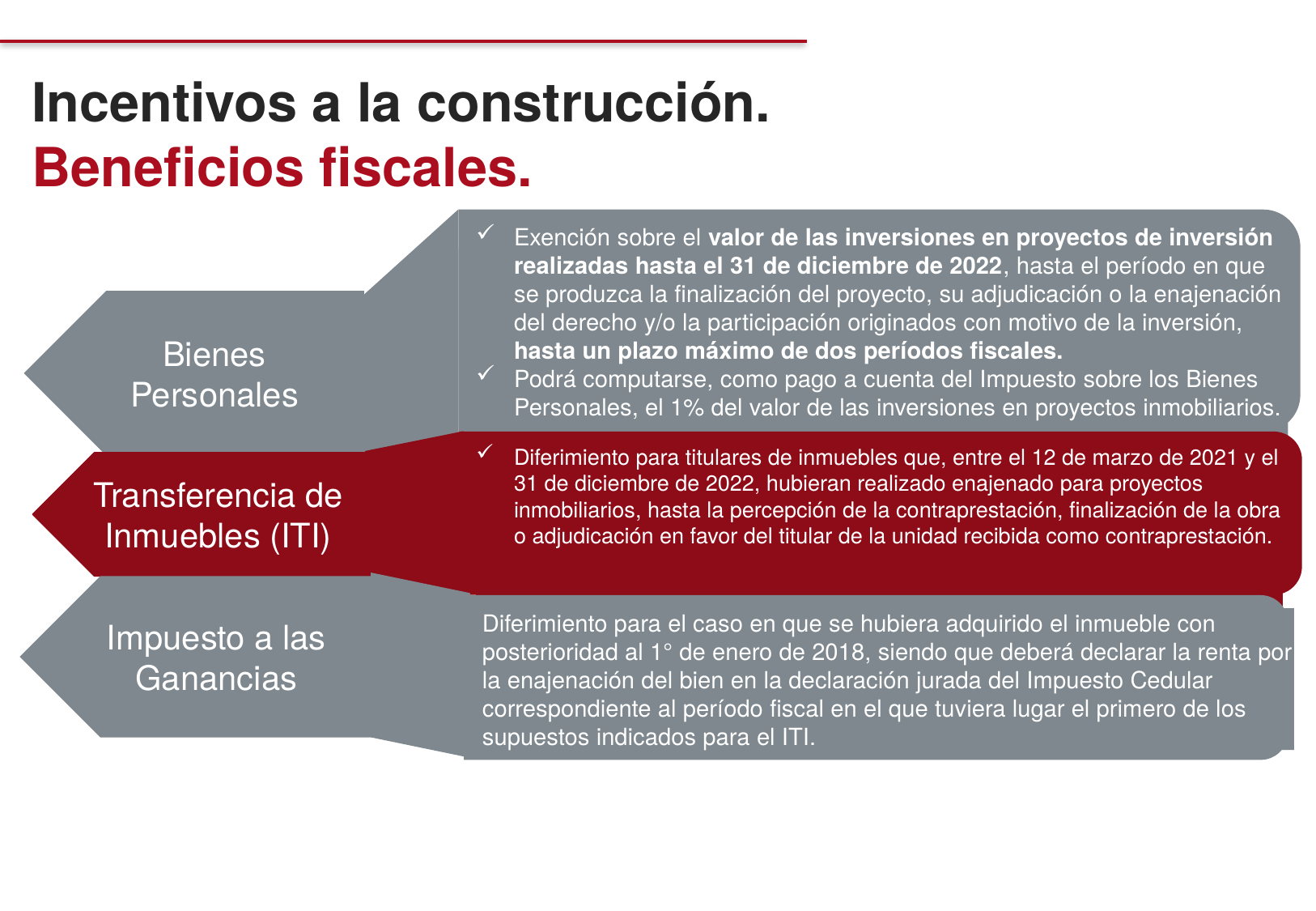

Incentivos a la construcción.
Beneficios fiscales.

Exención sobre el valor de las inversiones en proyectos de inversión realizadas hasta el 31 de diciembre de 2022, hasta el período en que se produzca la finalización del proyecto, su adjudicación o la enajenación del derecho y/o la participación originados con motivo de la inversión, hasta un plazo máximo de dos períodos fiscales.
Podrá computarse, como pago a cuenta del Impuesto sobre los Bienes Personales, el 1% del valor de las inversiones en proyectos inmobiliarios.

Bienes Personales

Diferimiento para titulares de inmuebles que, entre el 12 de marzo de 2021 y el 31 de diciembre de 2022, hubieran realizado enajenado para proyectos inmobiliarios, hasta la percepción de la contraprestación, finalización de la obra o adjudicación en favor del titular de la unidad recibida como contraprestación.

Transferencia de Inmuebles (ITI)
Impuesto a las Ganancias

Diferimiento para el caso en que se hubiera adquirido el inmueble con posterioridad al 1° de enero de 2018, siendo que deberá declarar la renta por la enajenación del bien en la declaración jurada del Impuesto Cedular correspondiente al período fiscal en el que tuviera lugar el primero de los supuestos indicados para el ITI.